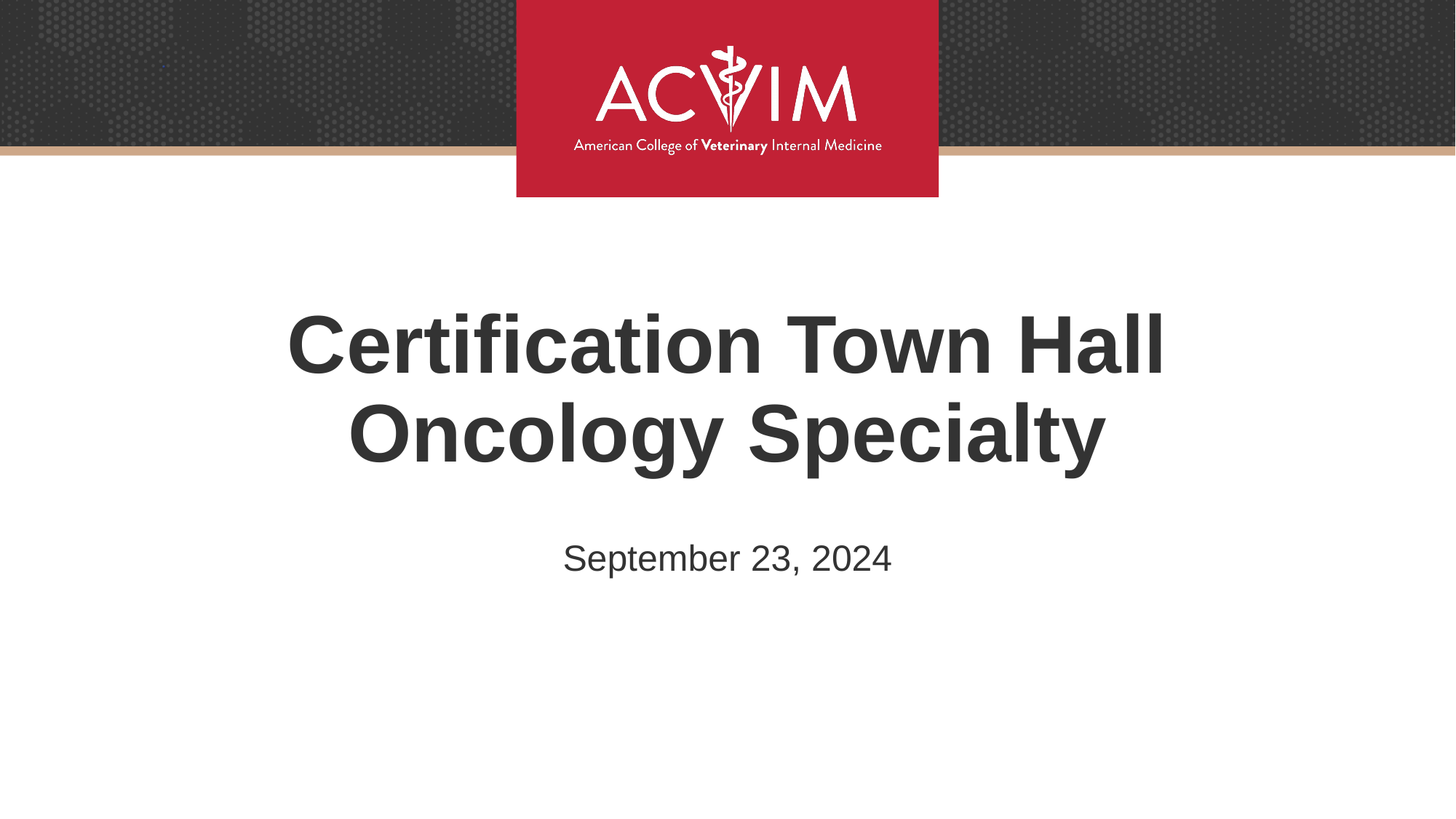

# Certification Town Hall Oncology Specialty
September 23, 2024